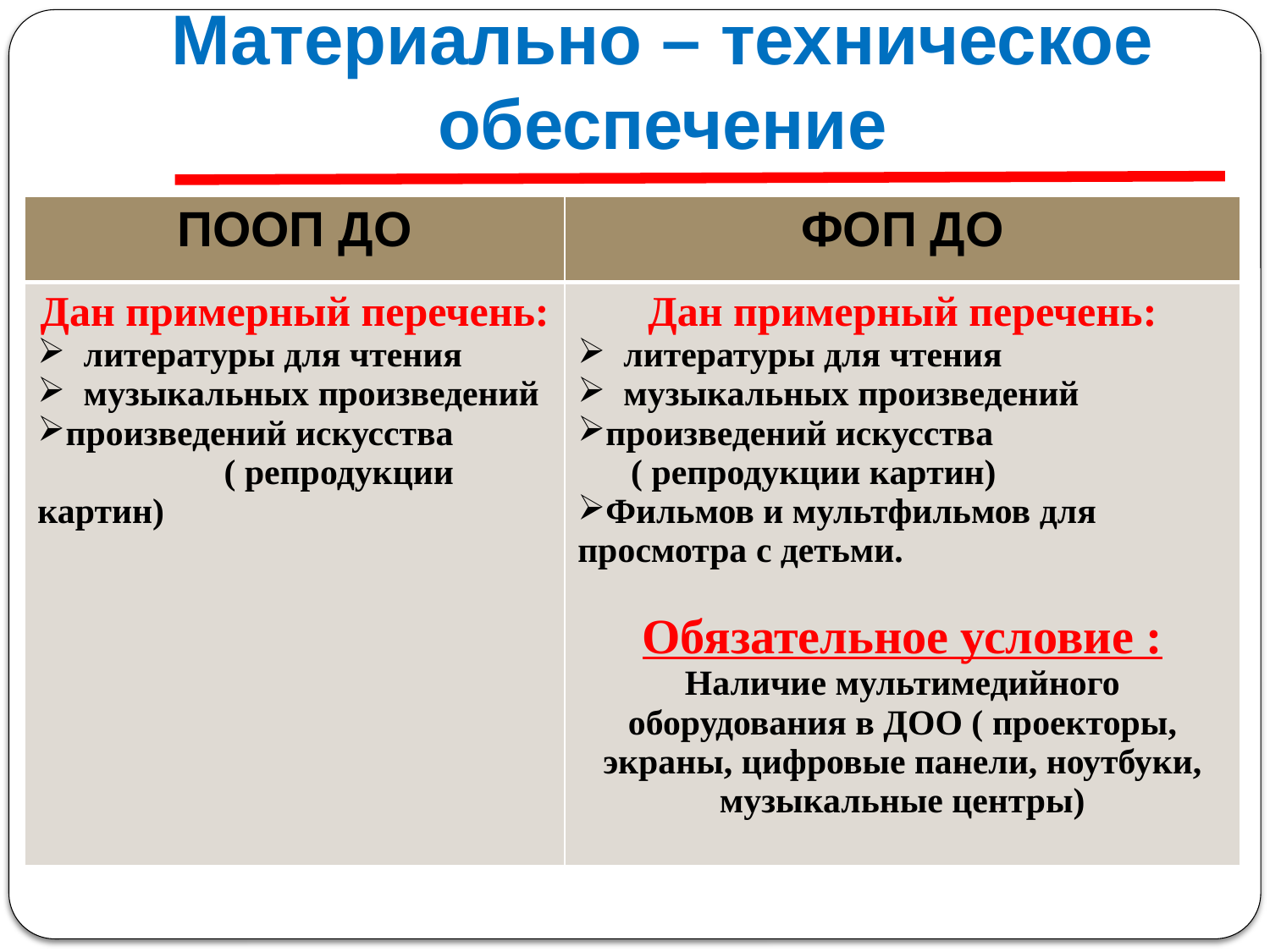

# Материально – техническое обеспечение

| ПООП ДО | ФОП ДО |
| --- | --- |
| Дан примерный перечень: литературы для чтения музыкальных произведений произведений искусства ( репродукции картин) | Дан примерный перечень: литературы для чтения музыкальных произведений произведений искусства ( репродукции картин) Фильмов и мультфильмов для просмотра с детьми. Обязательное условие : Наличие мультимедийного оборудования в ДОО ( проекторы, экраны, цифровые панели, ноутбуки, музыкальные центры) |